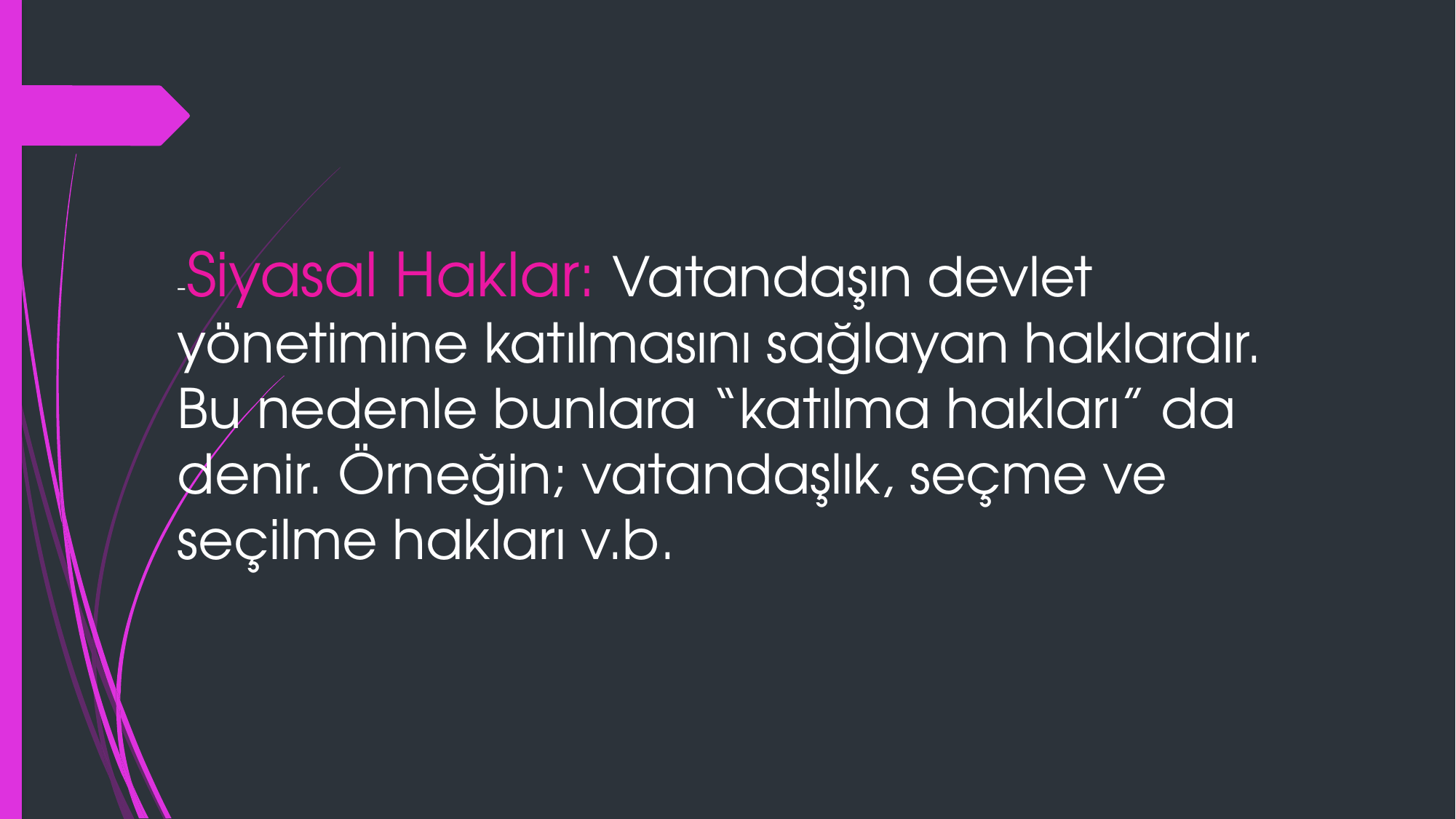

-Siyasal Haklar: Vatandaşın devlet yönetimine katılmasını sağlayan haklardır. Bu nedenle bunlara “katılma hakları” da denir. Örneğin; vatandaşlık, seçme ve seçilme hakları v.b.